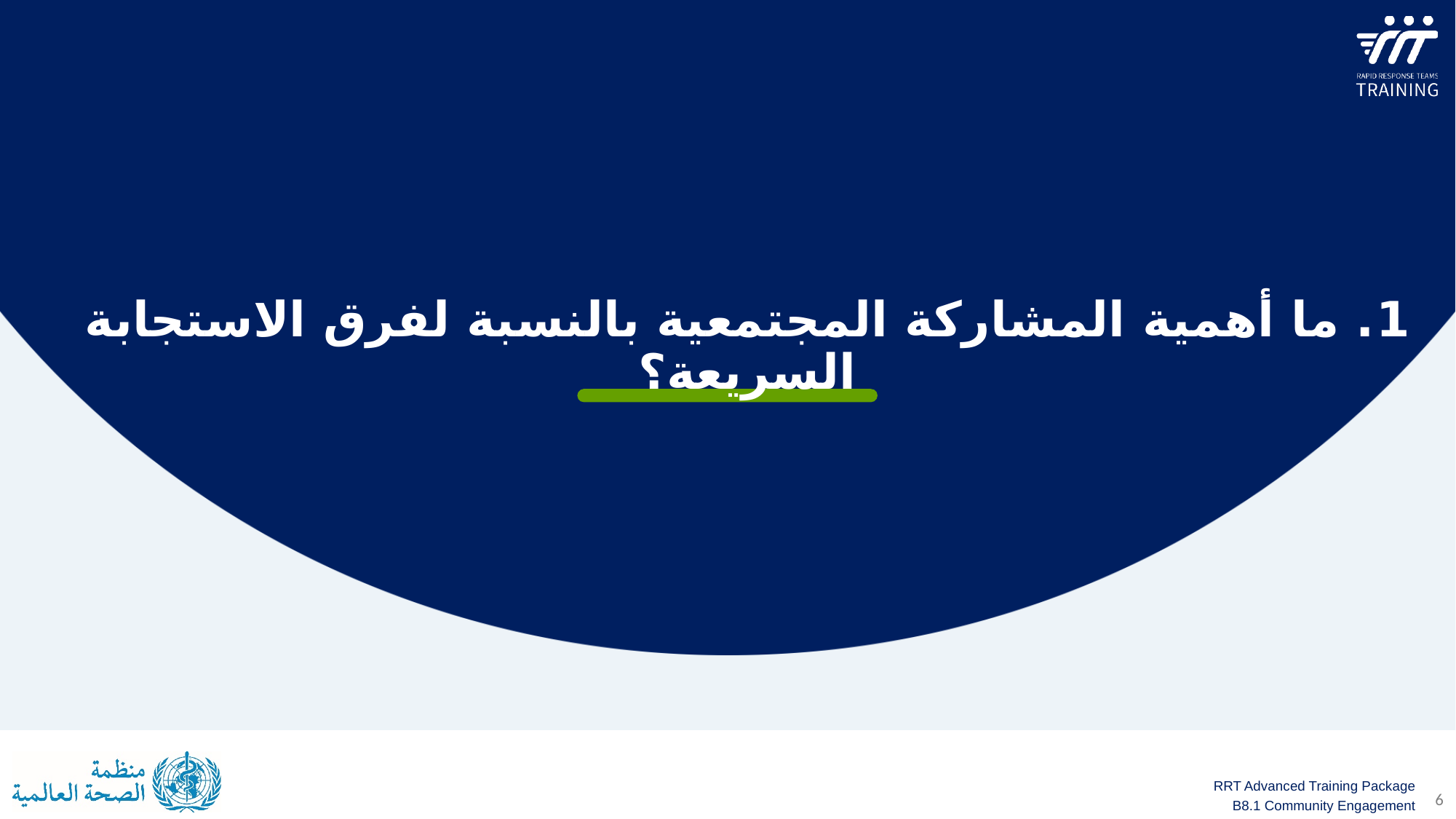

1. ما أهمية المشاركة المجتمعية بالنسبة لفرق الاستجابة السريعة؟